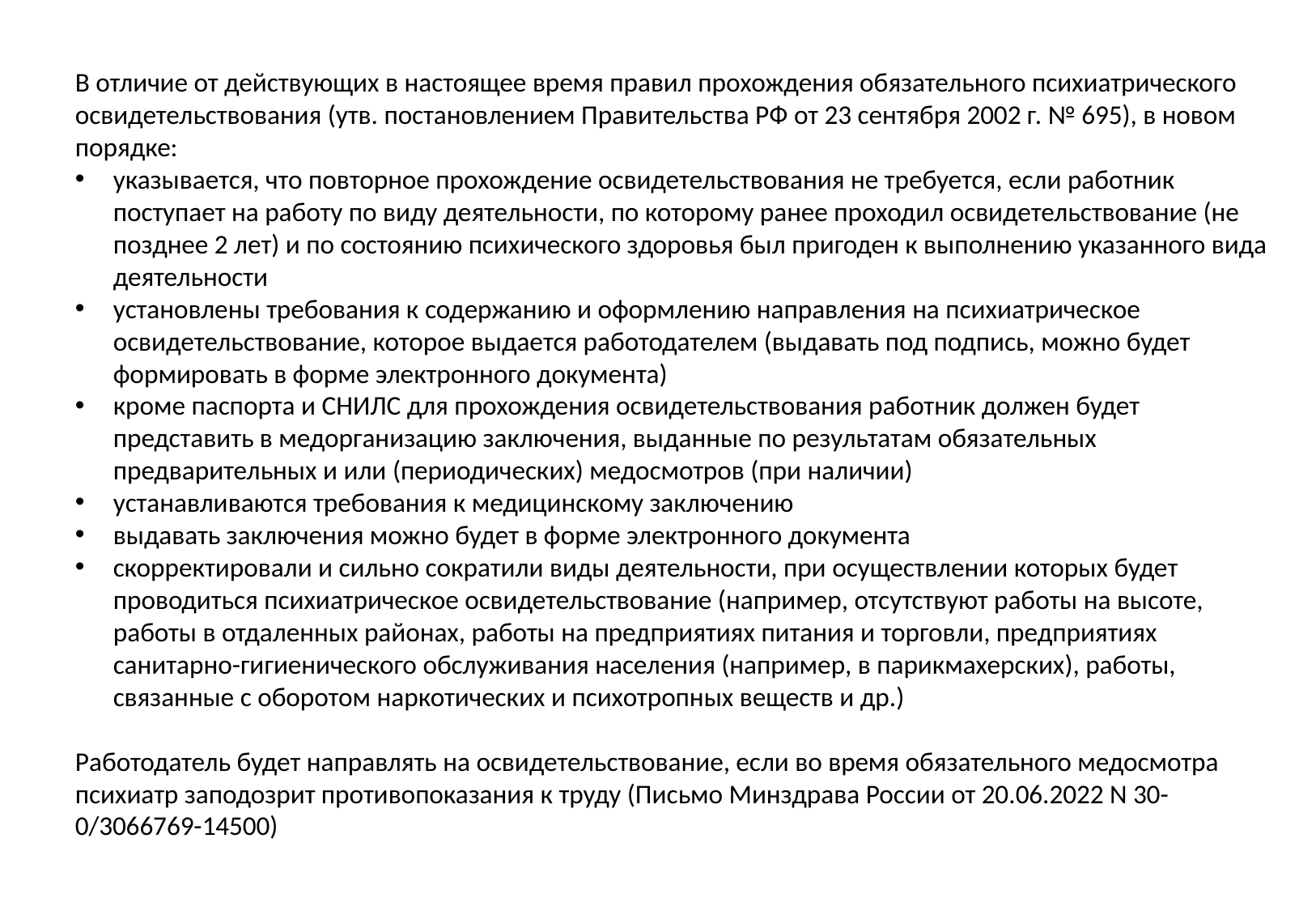

В отличие от действующих в настоящее время правил прохождения обязательного психиатрического освидетельствования (утв. постановлением Правительства РФ от 23 сентября 2002 г. № 695), в новом порядке:
указывается, что повторное прохождение освидетельствования не требуется, если работник поступает на работу по виду деятельности, по которому ранее проходил освидетельствование (не позднее 2 лет) и по состоянию психического здоровья был пригоден к выполнению указанного вида деятельности
установлены требования к содержанию и оформлению направления на психиатрическое освидетельствование, которое выдается работодателем (выдавать под подпись, можно будет формировать в форме электронного документа)
кроме паспорта и СНИЛС для прохождения освидетельствования работник должен будет представить в медорганизацию заключения, выданные по результатам обязательных предварительных и или (периодических) медосмотров (при наличии)
устанавливаются требования к медицинскому заключению
выдавать заключения можно будет в форме электронного документа
скорректировали и сильно сократили виды деятельности, при осуществлении которых будет проводиться психиатрическое освидетельствование (например, отсутствуют работы на высоте, работы в отдаленных районах, работы на предприятиях питания и торговли, предприятиях санитарно-гигиенического обслуживания населения (например, в парикмахерских), работы, связанные с оборотом наркотических и психотропных веществ и др.)

Работодатель будет направлять на освидетельствование, если во время обязательного медосмотра психиатр заподозрит противопоказания к труду (Письмо Минздрава России от 20.06.2022 N 30-0/3066769-14500)